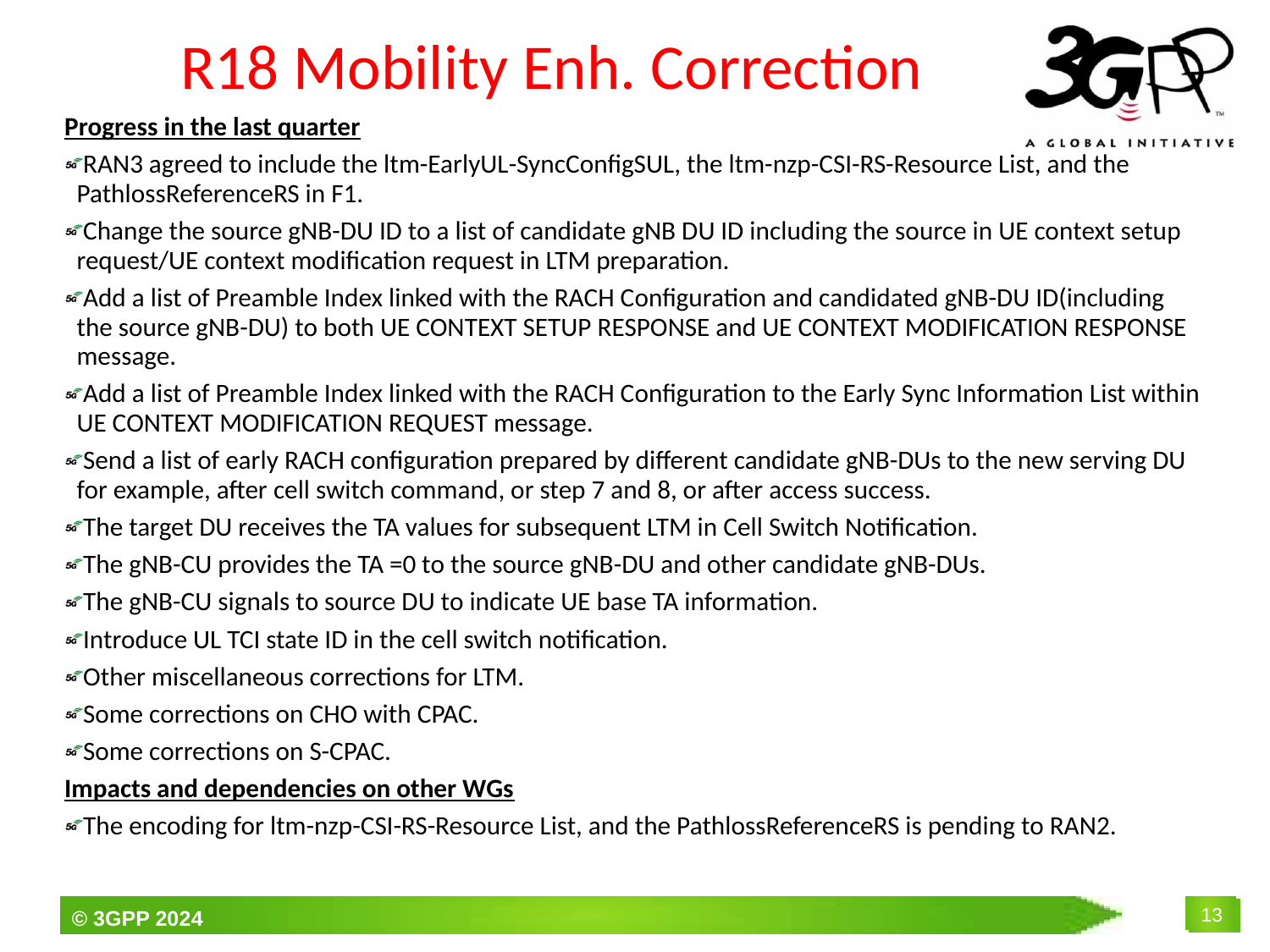

R18 Mobility Enh. Correction
Progress in the last quarter
RAN3 agreed to include the ltm-EarlyUL-SyncConfigSUL, the ltm-nzp-CSI-RS-Resource List, and the PathlossReferenceRS in F1.
Change the source gNB-DU ID to a list of candidate gNB DU ID including the source in UE context setup request/UE context modification request in LTM preparation.
Add a list of Preamble Index linked with the RACH Configuration and candidated gNB-DU ID(including the source gNB-DU) to both UE CONTEXT SETUP RESPONSE and UE CONTEXT MODIFICATION RESPONSE message.
Add a list of Preamble Index linked with the RACH Configuration to the Early Sync Information List within UE CONTEXT MODIFICATION REQUEST message.
Send a list of early RACH configuration prepared by different candidate gNB-DUs to the new serving DU for example, after cell switch command, or step 7 and 8, or after access success.
The target DU receives the TA values for subsequent LTM in Cell Switch Notification.
The gNB-CU provides the TA =0 to the source gNB-DU and other candidate gNB-DUs.
The gNB-CU signals to source DU to indicate UE base TA information.
Introduce UL TCI state ID in the cell switch notification.
Other miscellaneous corrections for LTM.
Some corrections on CHO with CPAC.
Some corrections on S-CPAC.
Impacts and dependencies on other WGs
The encoding for ltm-nzp-CSI-RS-Resource List, and the PathlossReferenceRS is pending to RAN2.

13